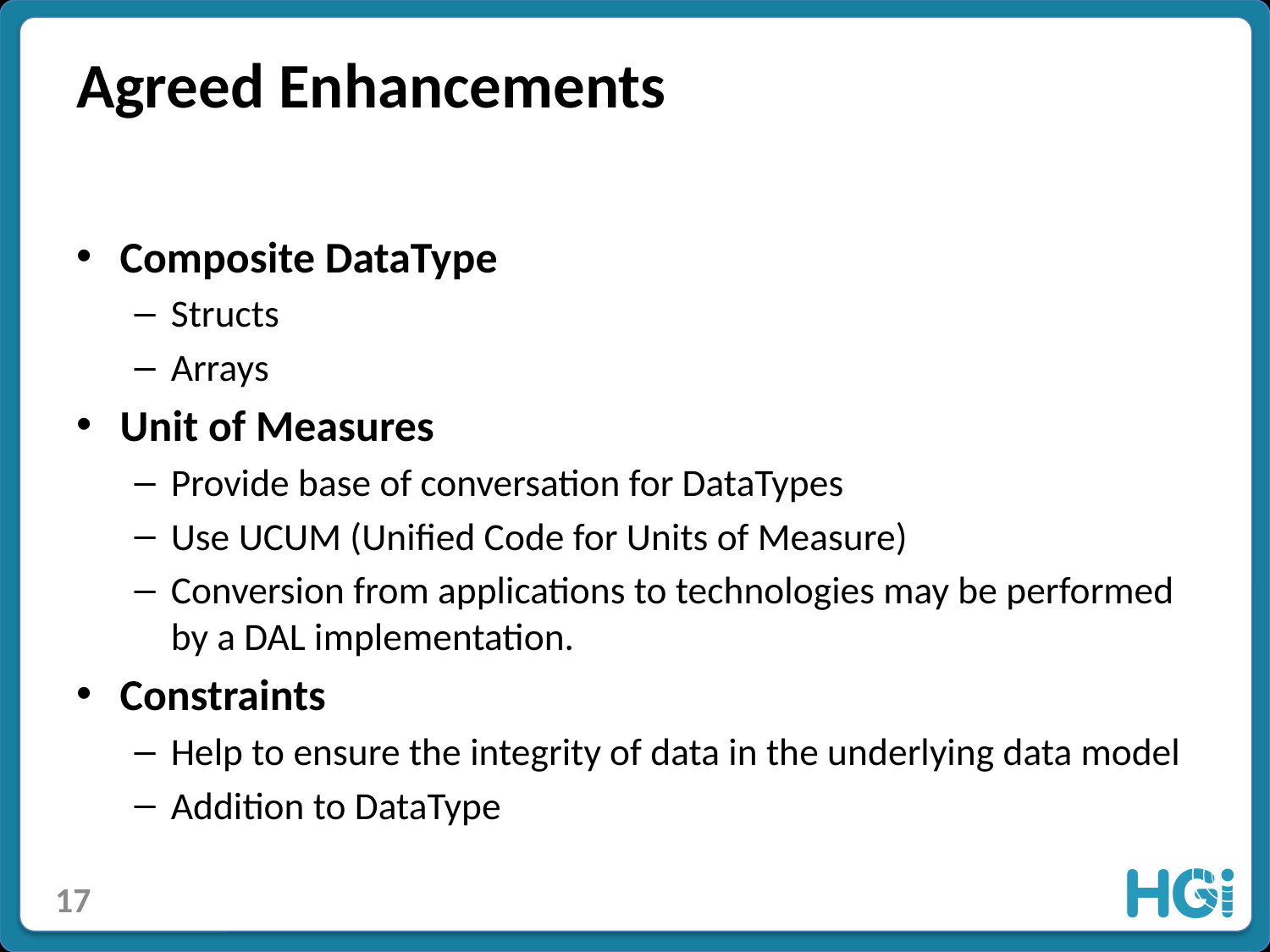

# Agreed Enhancements
Composite DataType
Structs
Arrays
Unit of Measures
Provide base of conversation for DataTypes
Use UCUM (Unified Code for Units of Measure)
Conversion from applications to technologies may be performed by a DAL implementation.
Constraints
Help to ensure the integrity of data in the underlying data model
Addition to DataType